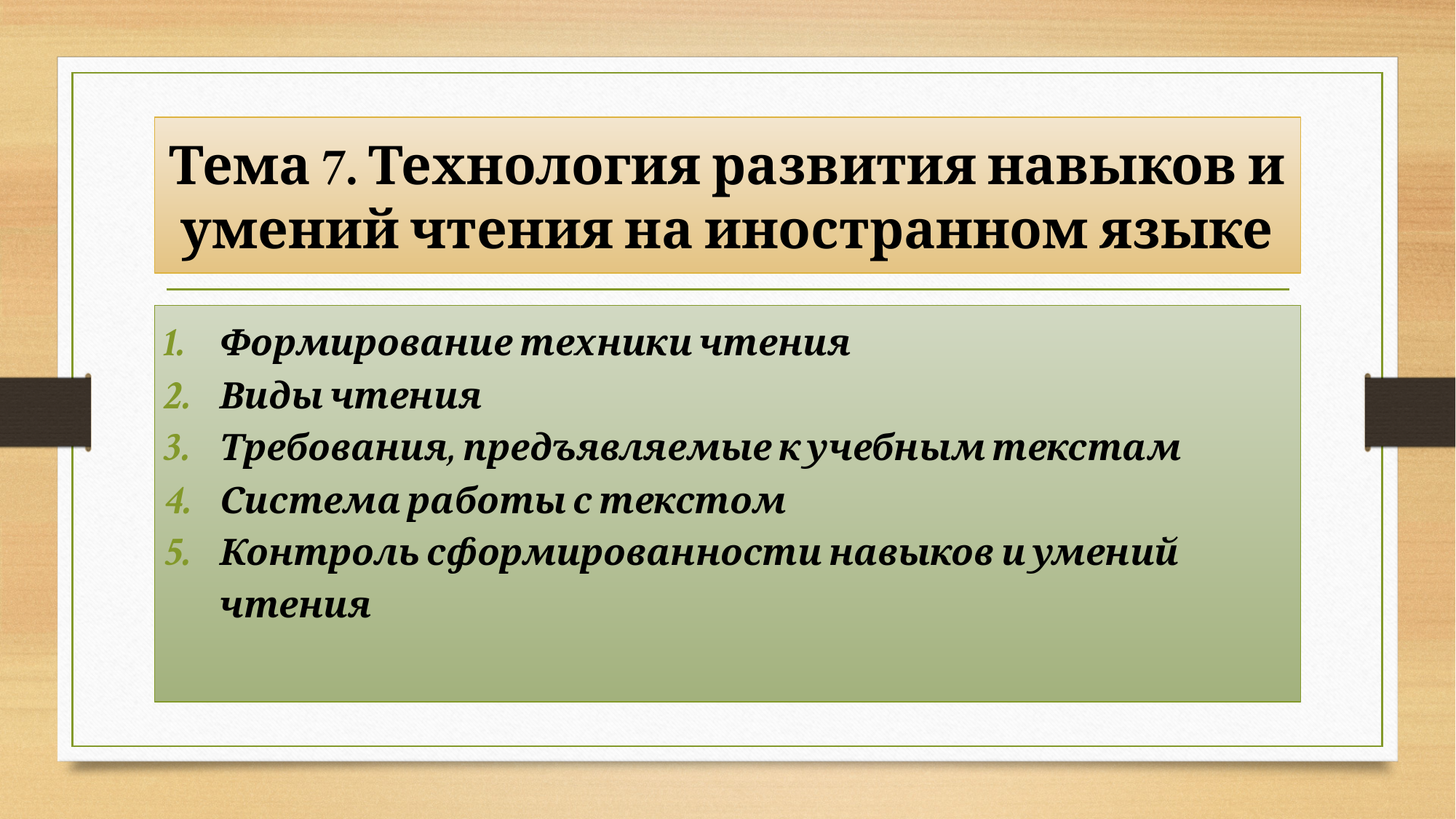

# Тема 7. Технология развития навыков и умений чтения на иностранном языке
Формирование техники чтения
Виды чтения
Требования, предъявляемые к учебным текстам
Система работы с текстом
Контроль сформированности навыков и умений чтения